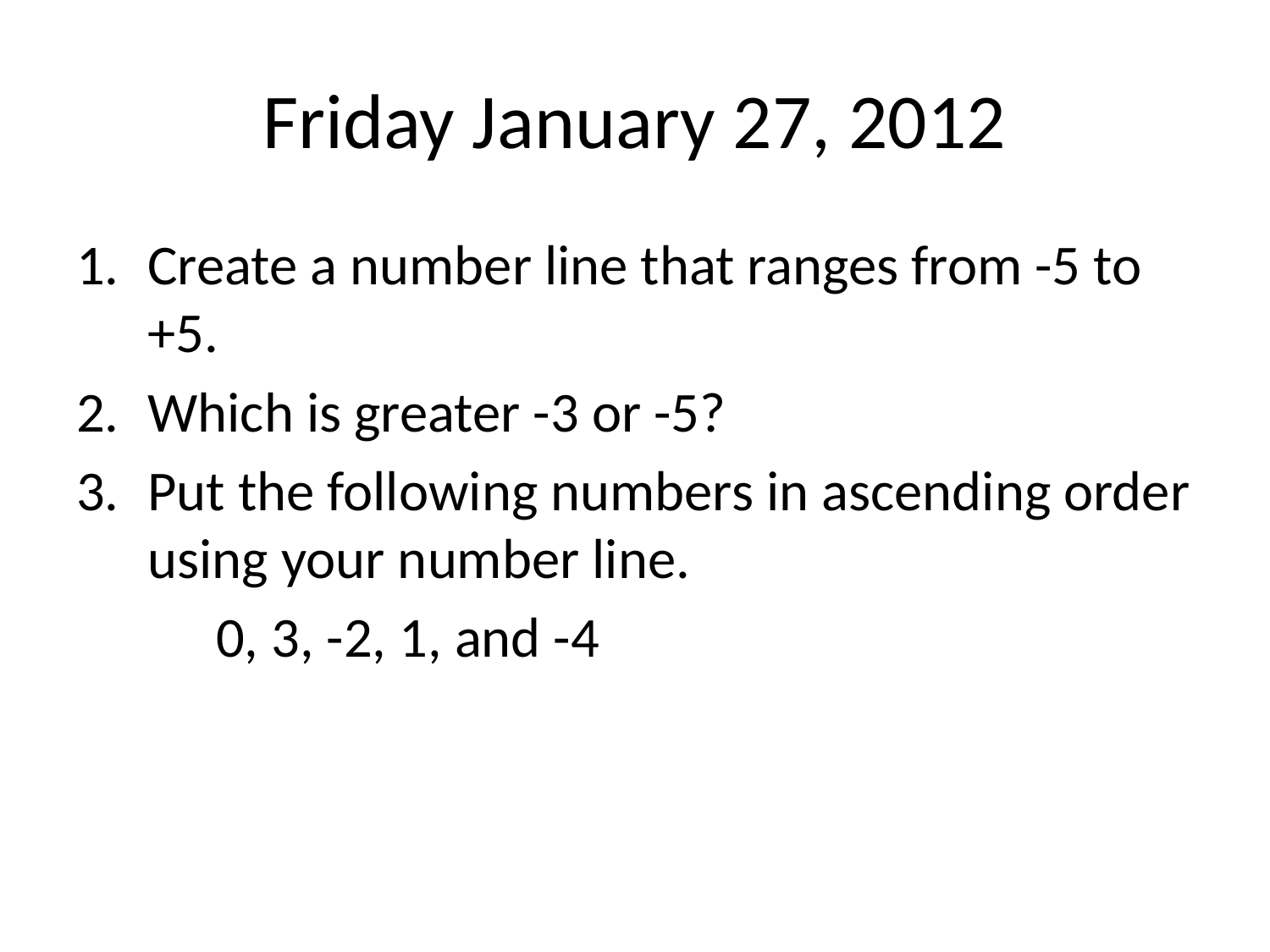

# Friday January 27, 2012
Create a number line that ranges from -5 to +5.
Which is greater -3 or -5?
Put the following numbers in ascending order using your number line.
           0, 3, -2, 1, and -4